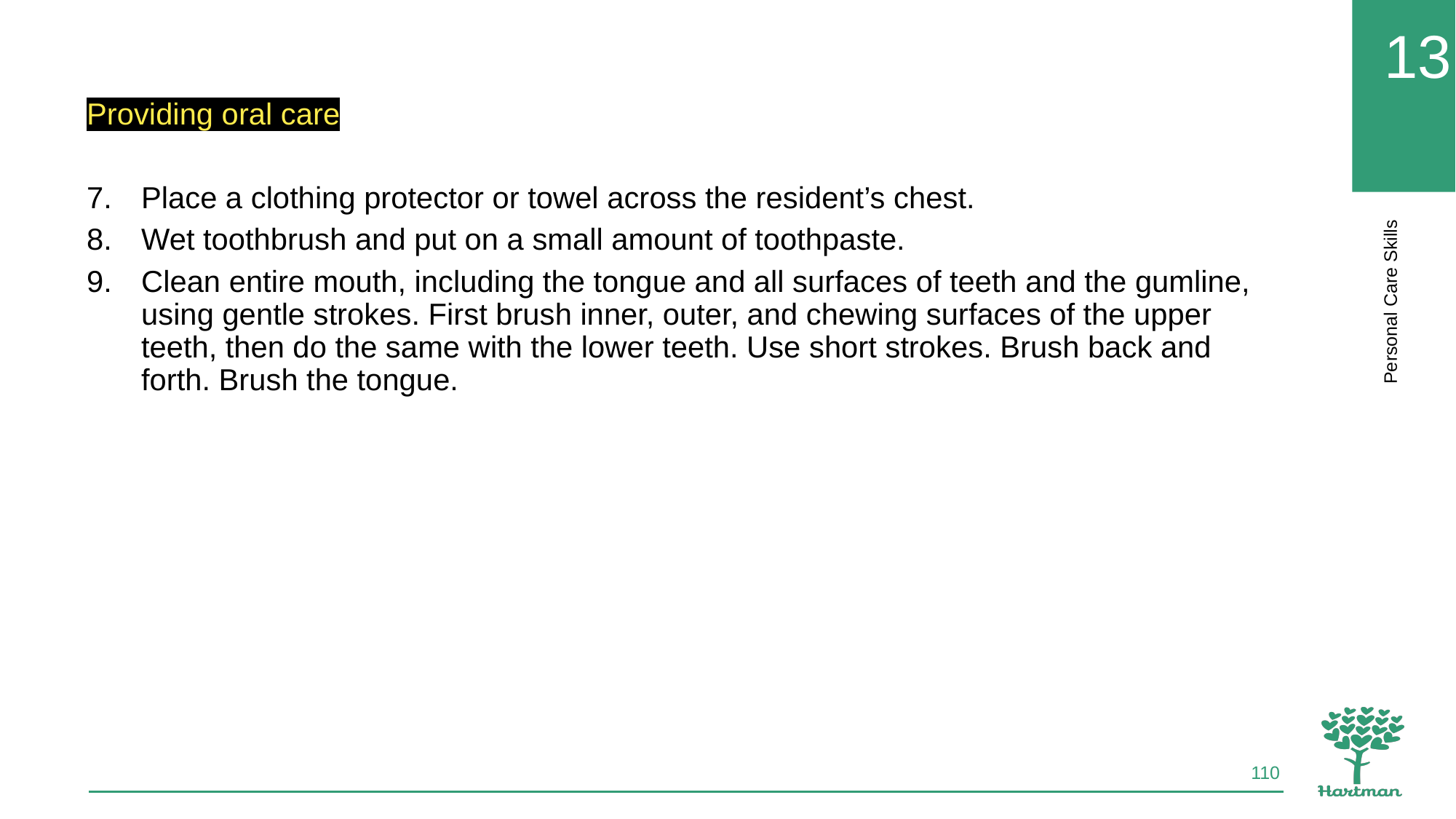

Providing oral care

Place a clothing protector or towel across the resident’s chest.
Wet toothbrush and put on a small amount of toothpaste.
Clean entire mouth, including the tongue and all surfaces of teeth and the gumline, using gentle strokes. First brush inner, outer, and chewing surfaces of the upper teeth, then do the same with the lower teeth. Use short strokes. Brush back and forth. Brush the tongue.

110